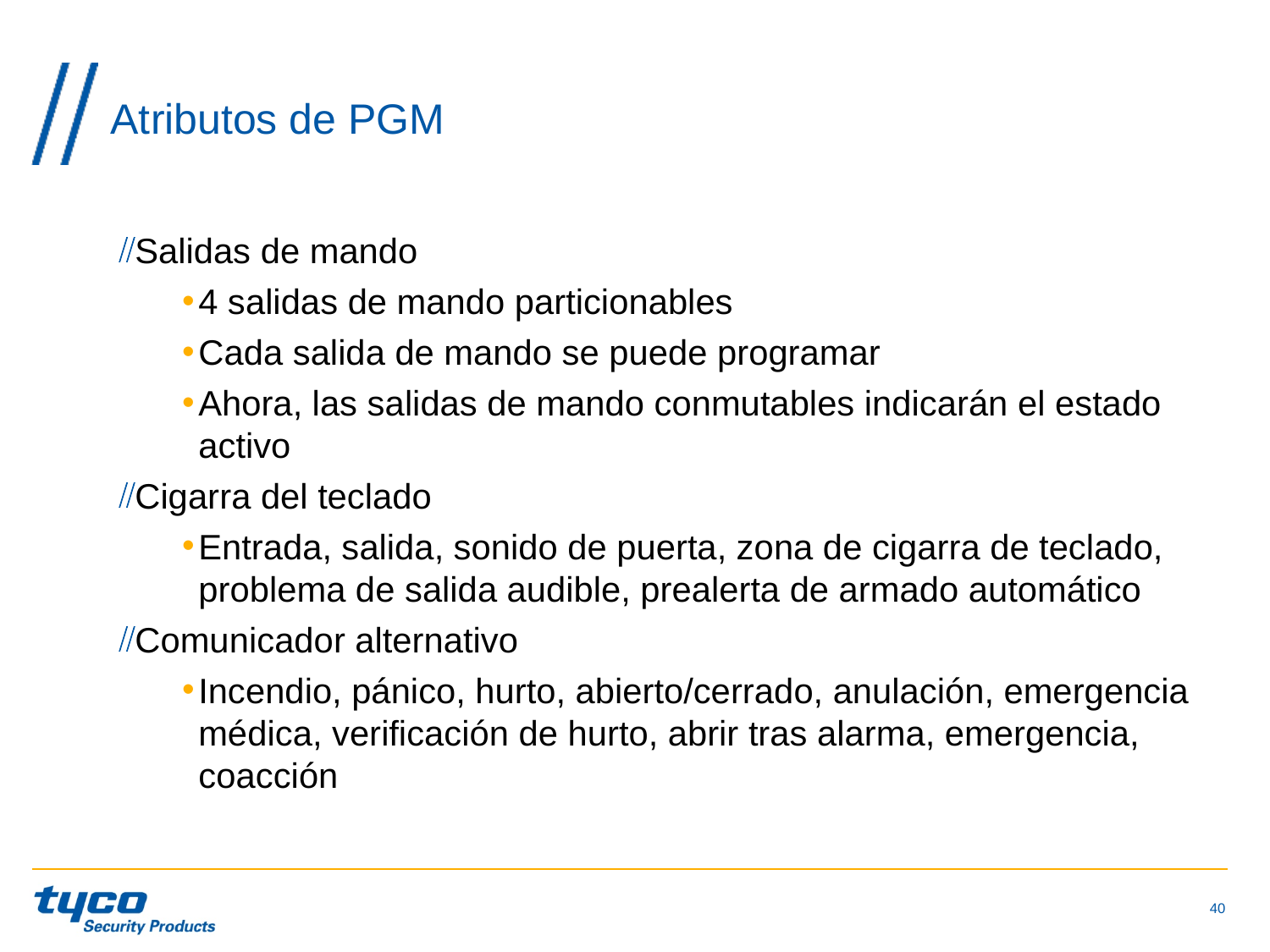

# Atributos de PGM
Salidas de mando
4 salidas de mando particionables
Cada salida de mando se puede programar
Ahora, las salidas de mando conmutables indicarán el estado activo
Cigarra del teclado
Entrada, salida, sonido de puerta, zona de cigarra de teclado, problema de salida audible, prealerta de armado automático
Comunicador alternativo
Incendio, pánico, hurto, abierto/cerrado, anulación, emergencia médica, verificación de hurto, abrir tras alarma, emergencia, coacción
40